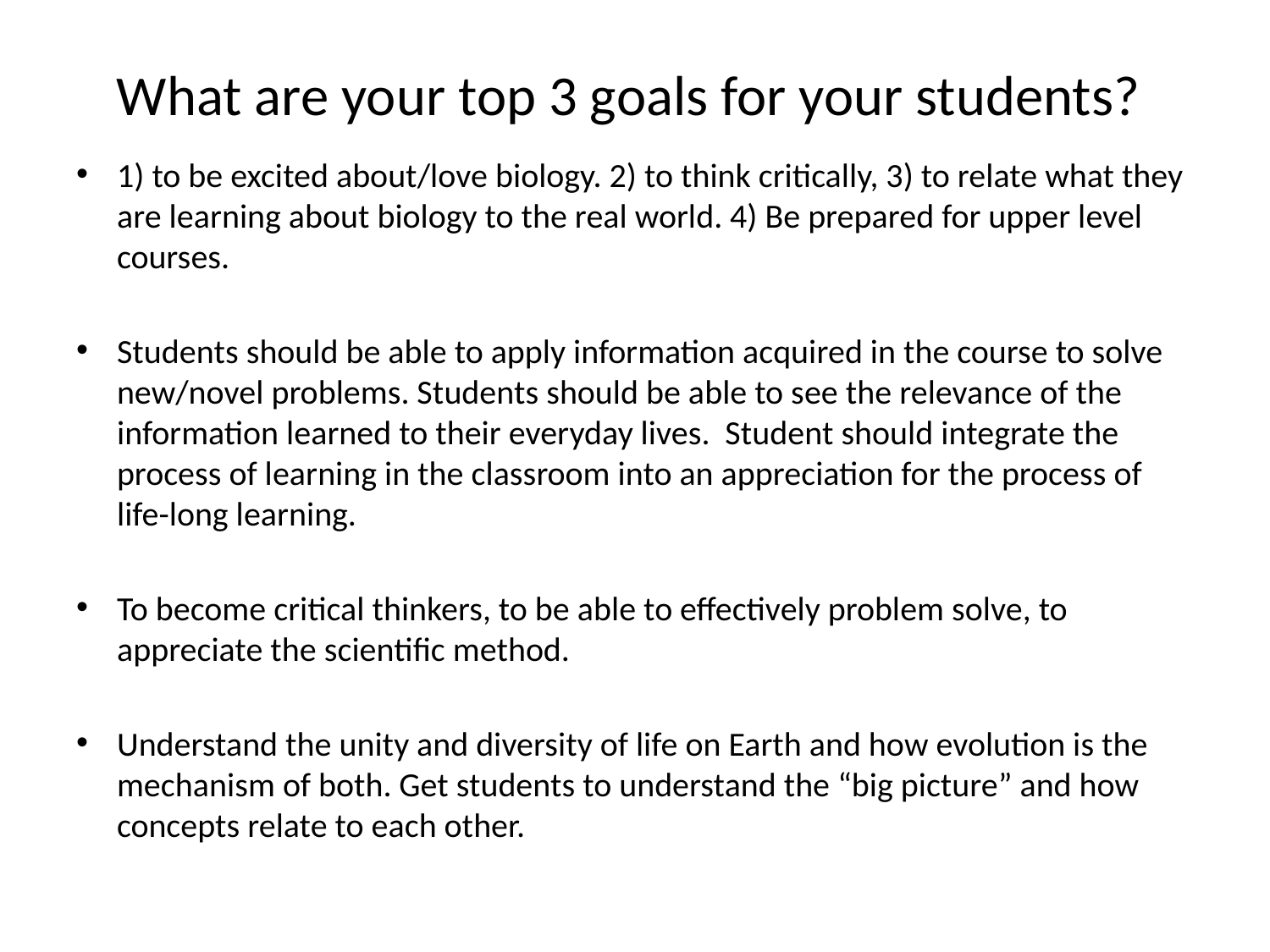

# What are your top 3 goals for your students?
1) to be excited about/love biology. 2) to think critically, 3) to relate what they are learning about biology to the real world. 4) Be prepared for upper level courses.

Students should be able to apply information acquired in the course to solve new/novel problems. Students should be able to see the relevance of the information learned to their everyday lives.  Student should integrate the process of learning in the classroom into an appreciation for the process of life-long learning.

To become critical thinkers, to be able to effectively problem solve, to appreciate the scientific method.

Understand the unity and diversity of life on Earth and how evolution is the mechanism of both. Get students to understand the “big picture” and how concepts relate to each other.